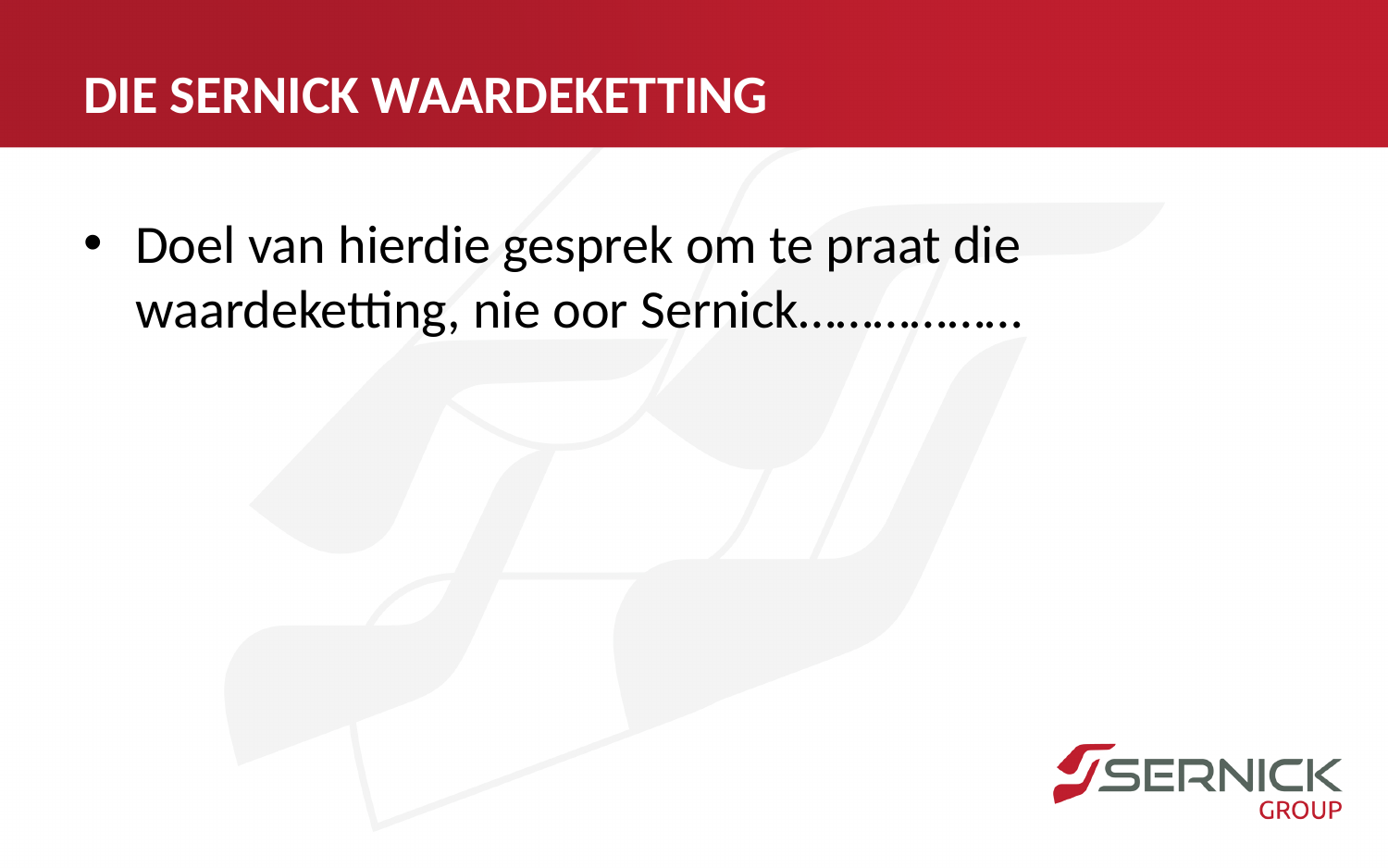

# DIE SERNICK WAARDEKETTING
Doel van hierdie gesprek om te praat die waardeketting, nie oor Sernick………………